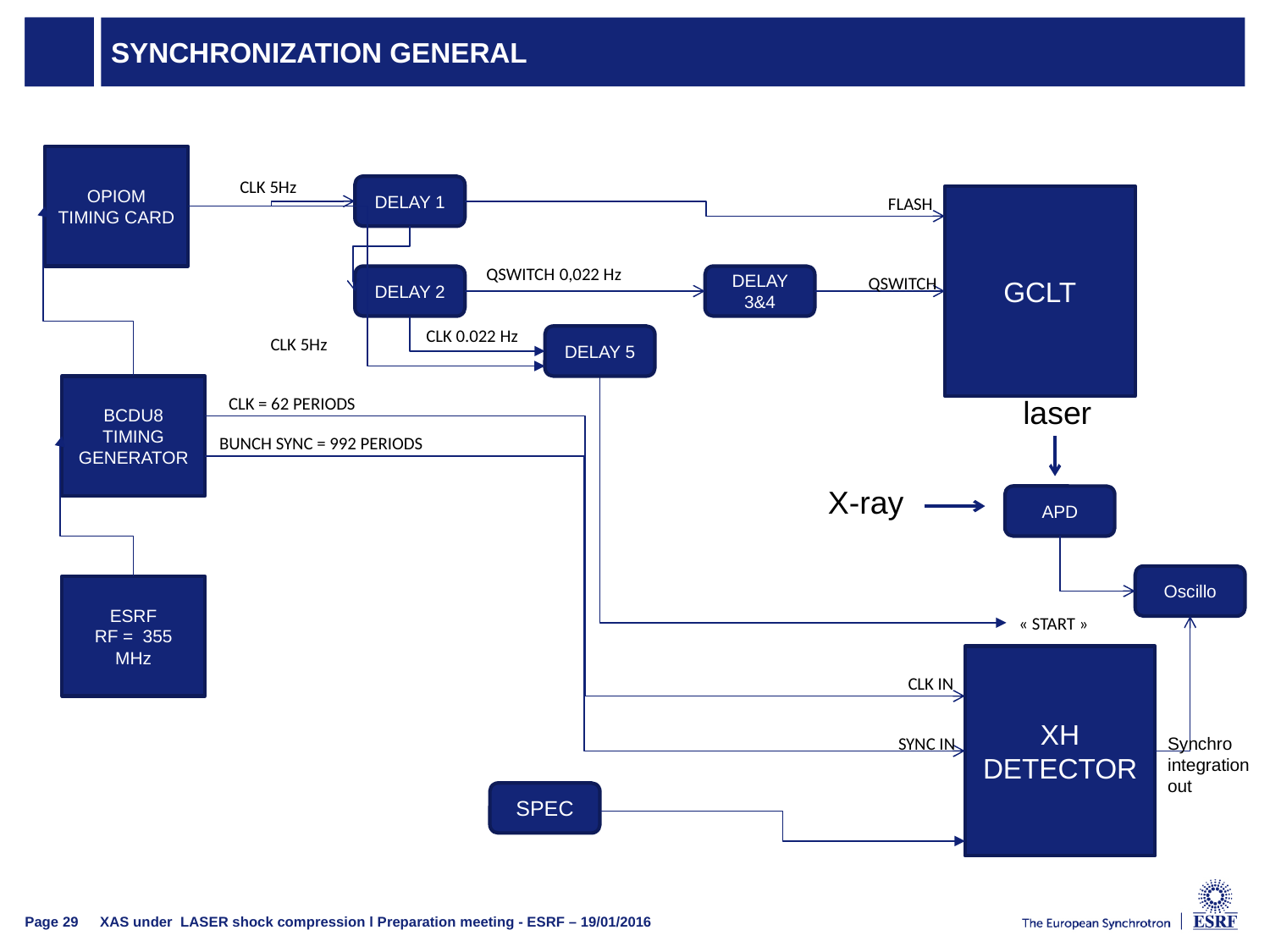

# Synchronization general
OPIOM TIMING CARD
CLK 5Hz
DELAY 1
FLASH
GCLT
QSWITCH  0,022 Hz
DELAY 2
DELAY 3&4
QSWITCH
CLK 0.022 Hz
DELAY 5
CLK 5Hz
BCDU8 TIMING GENERATOR
CLK = 62 PERIODS
laser
BUNCH SYNC = 992 PERIODS
X-ray
APD
Oscillo
ESRF
RF =  355 MHz
« START »
XH DETECTOR
CLK IN
SYNC IN
Synchro integration out
SPEC
XAS under  LASER shock compression l Preparation meeting - ESRF – 19/01/2016
Page 29